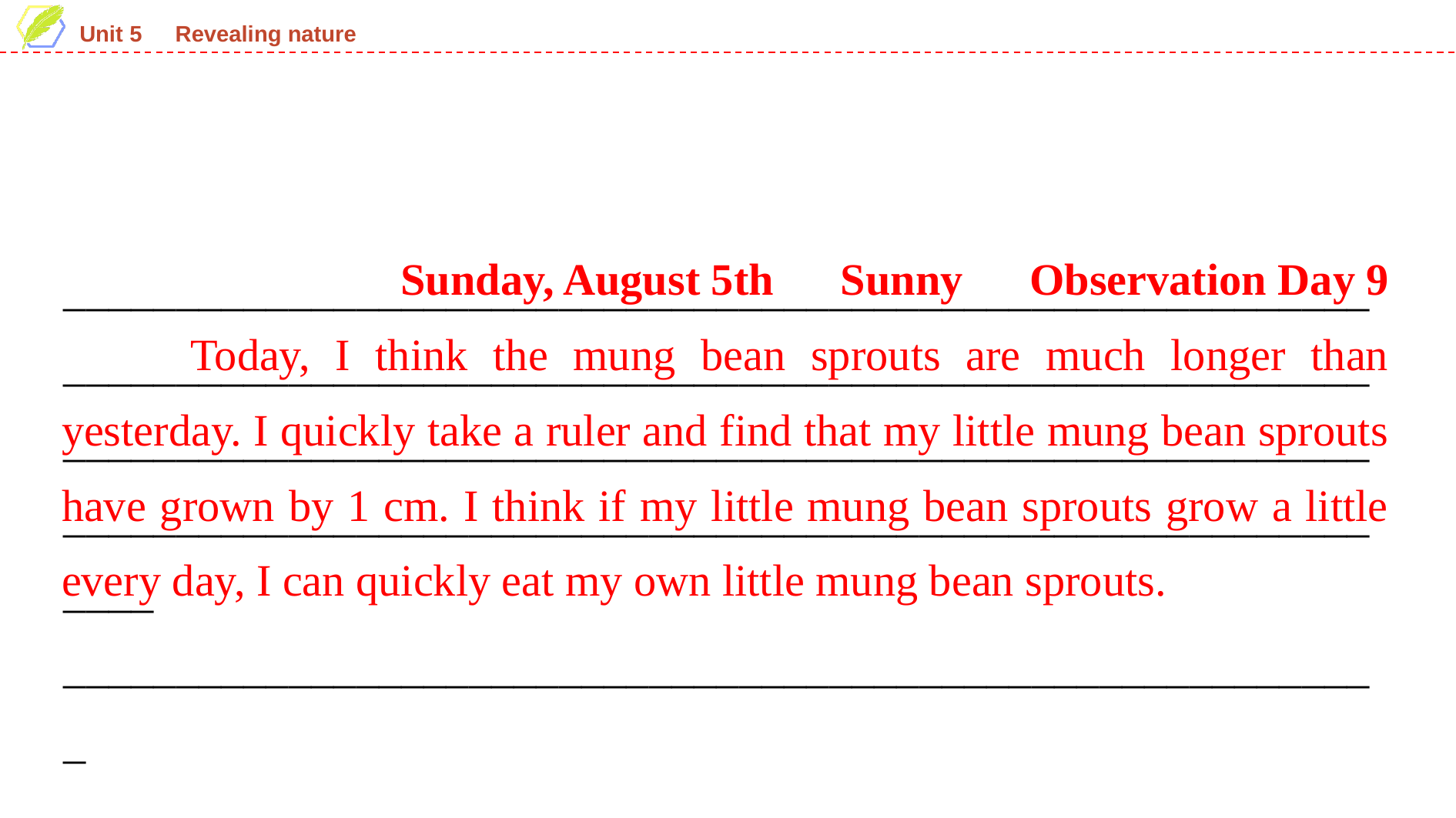

Sunday, August 5th　Sunny　Observation Day 9
　　Today, I think the mung bean sprouts are much longer than yesterday. I quickly take a ruler and find that my little mung bean sprouts have grown by 1 cm. I think if my little mung bean sprouts grow a little every day, I can quickly eat my own little mung bean sprouts.
____________________________________________________________________________________________________________________________________________________________________________________________________________________________________________
___________________________________________________________